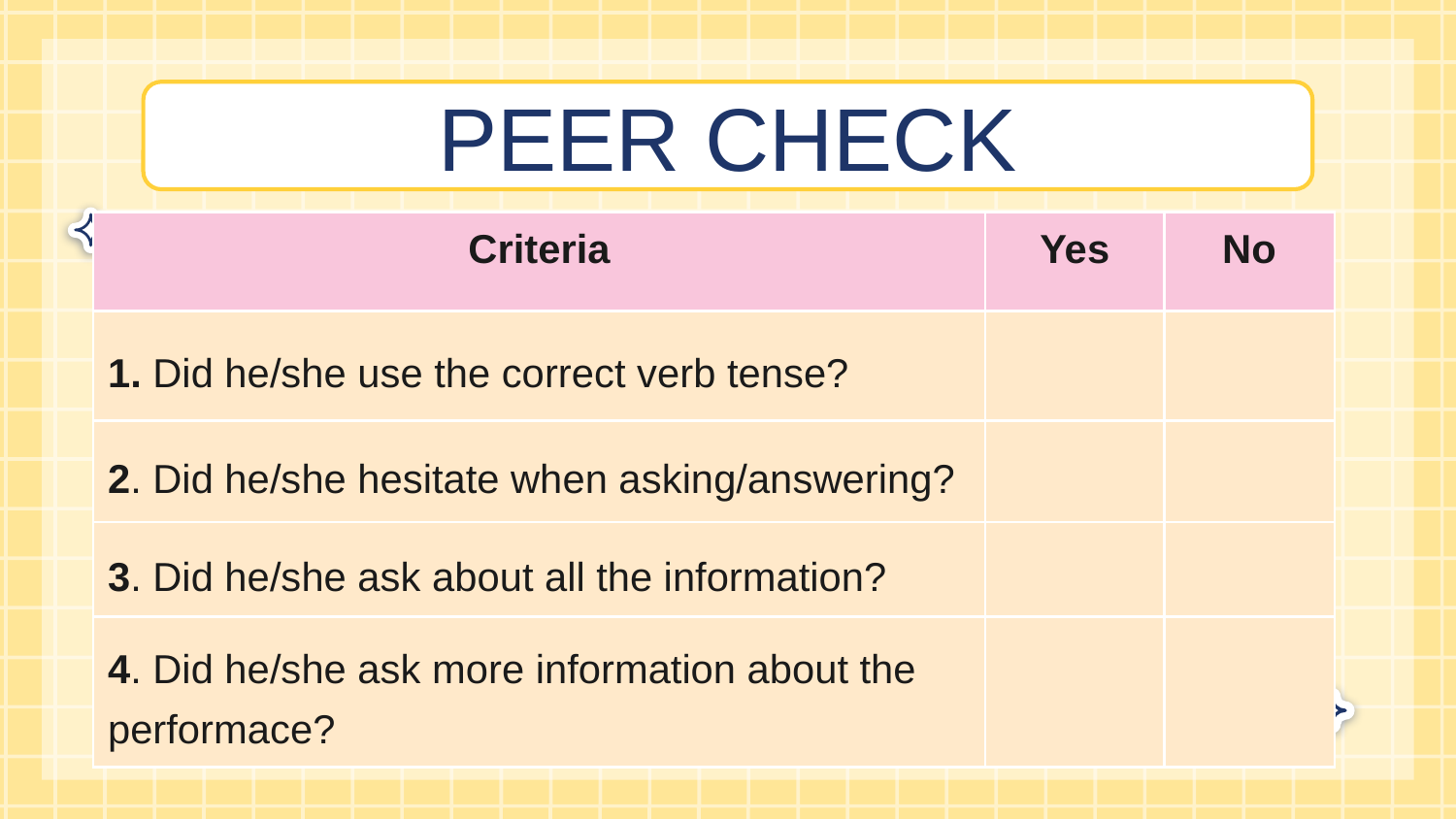

PEER CHECK
| Criteria | Yes | No |
| --- | --- | --- |
| 1. Did he/she use the correct verb tense? |  |  |
| 2. Did he/she hesitate when asking/answering? |  |  |
| 3. Did he/she ask about all the information? |  |  |
| 4. Did he/she ask more information about the performace? |  |  |